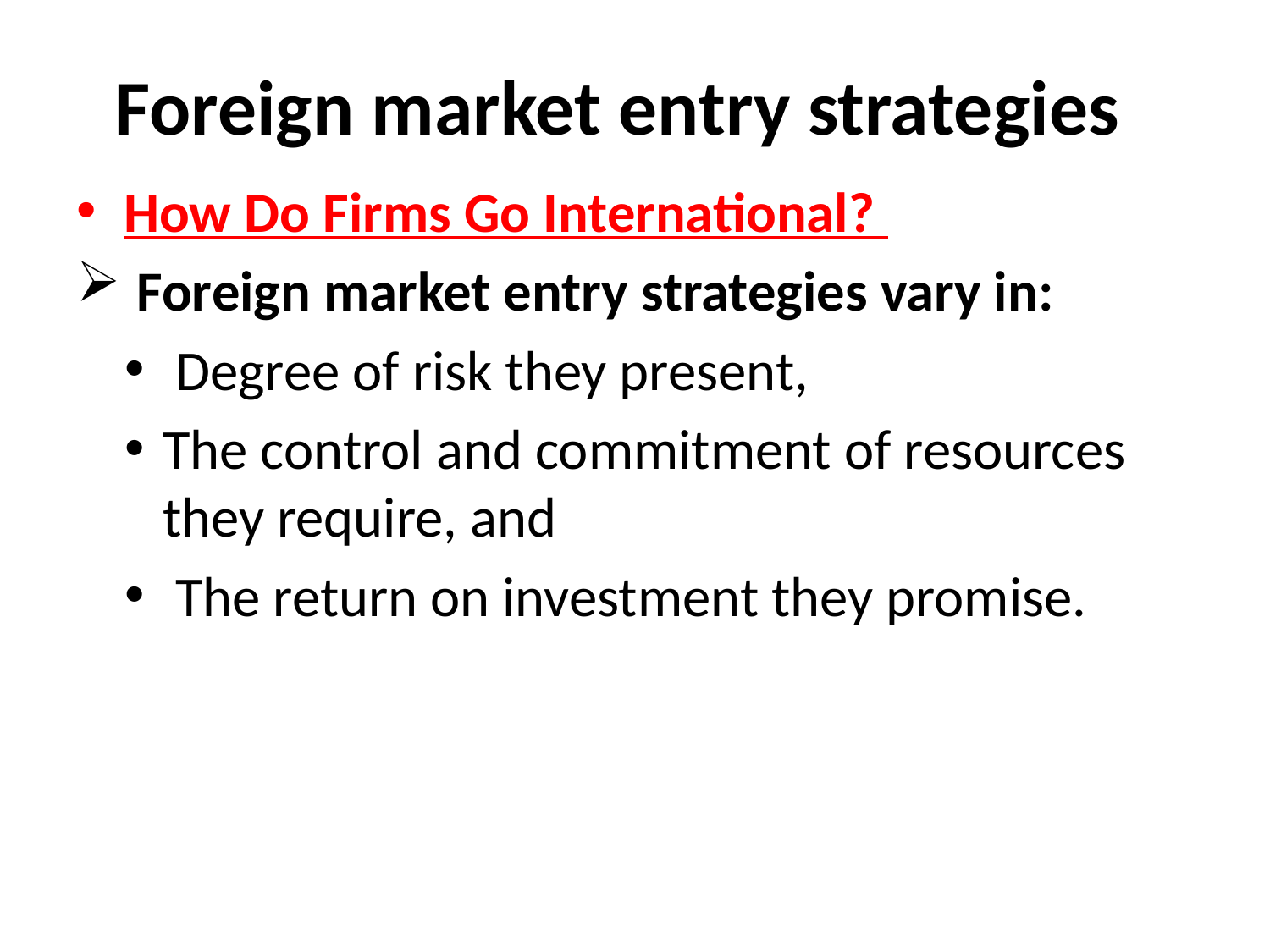

# Foreign market entry strategies
How Do Firms Go International?
 Foreign market entry strategies vary in:
 Degree of risk they present,
The control and commitment of resources they require, and
 The return on investment they promise.